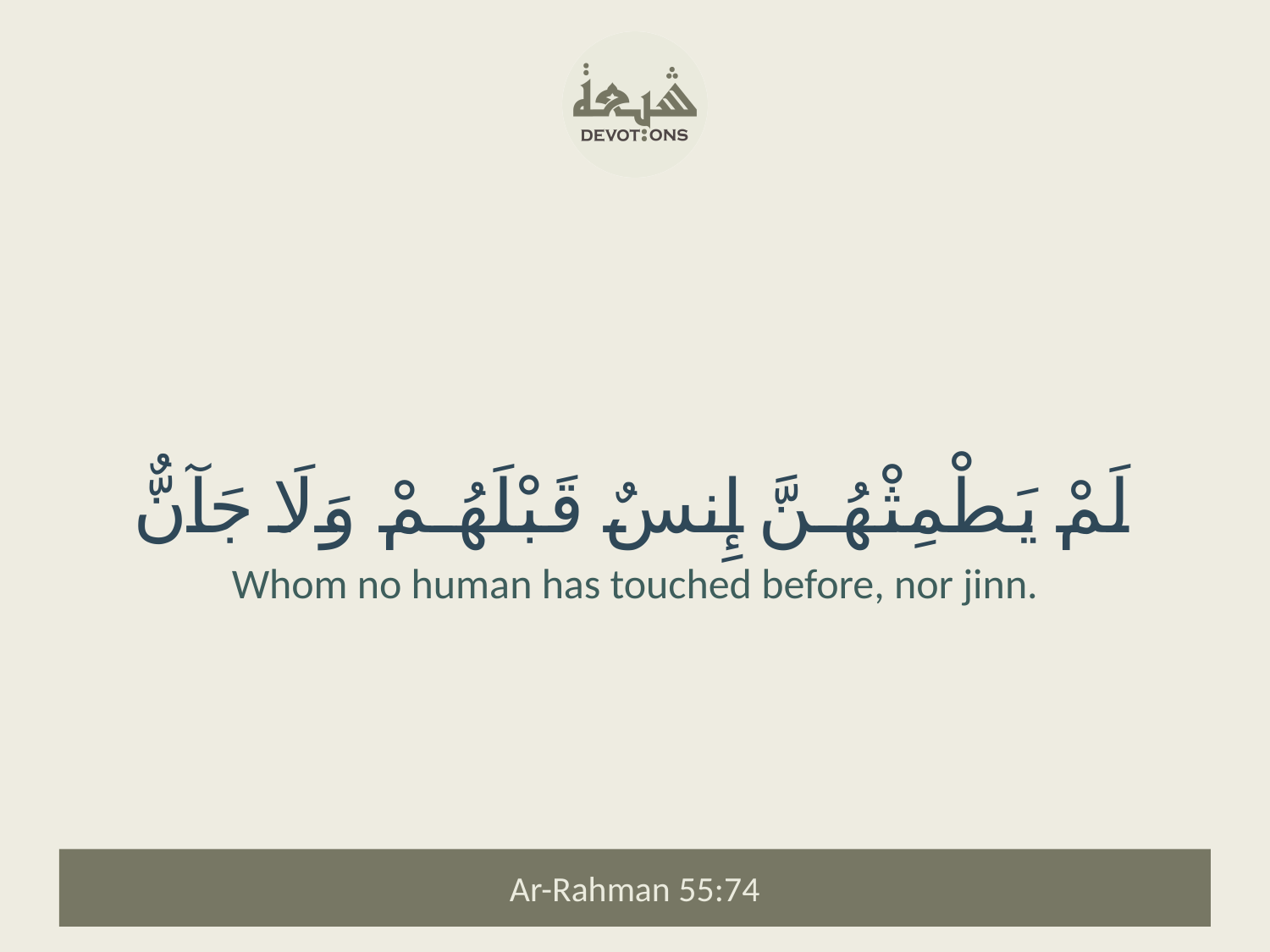

لَمْ يَطْمِثْهُنَّ إِنسٌ قَبْلَهُمْ وَلَا جَآنٌّ
Whom no human has touched before, nor jinn.
Ar-Rahman 55:74